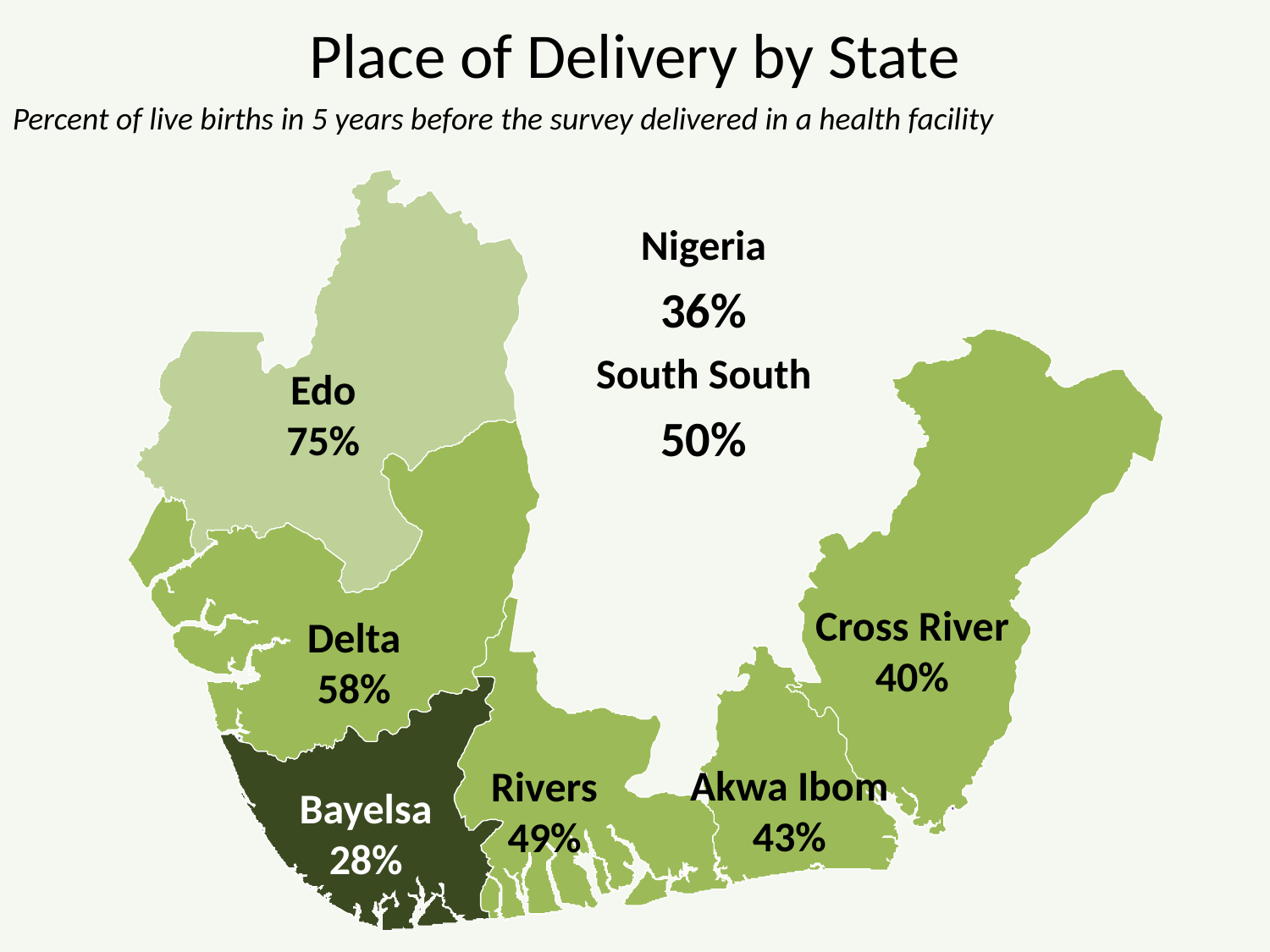

# Place of Delivery by State

Percent of live births in 5 years before the survey delivered in a health facility

Nigeria
36%
South South
50%
Edo
75%
Cross River
40%
Delta
58%
Akwa Ibom
43%
Rivers
49%
Bayelsa
28%